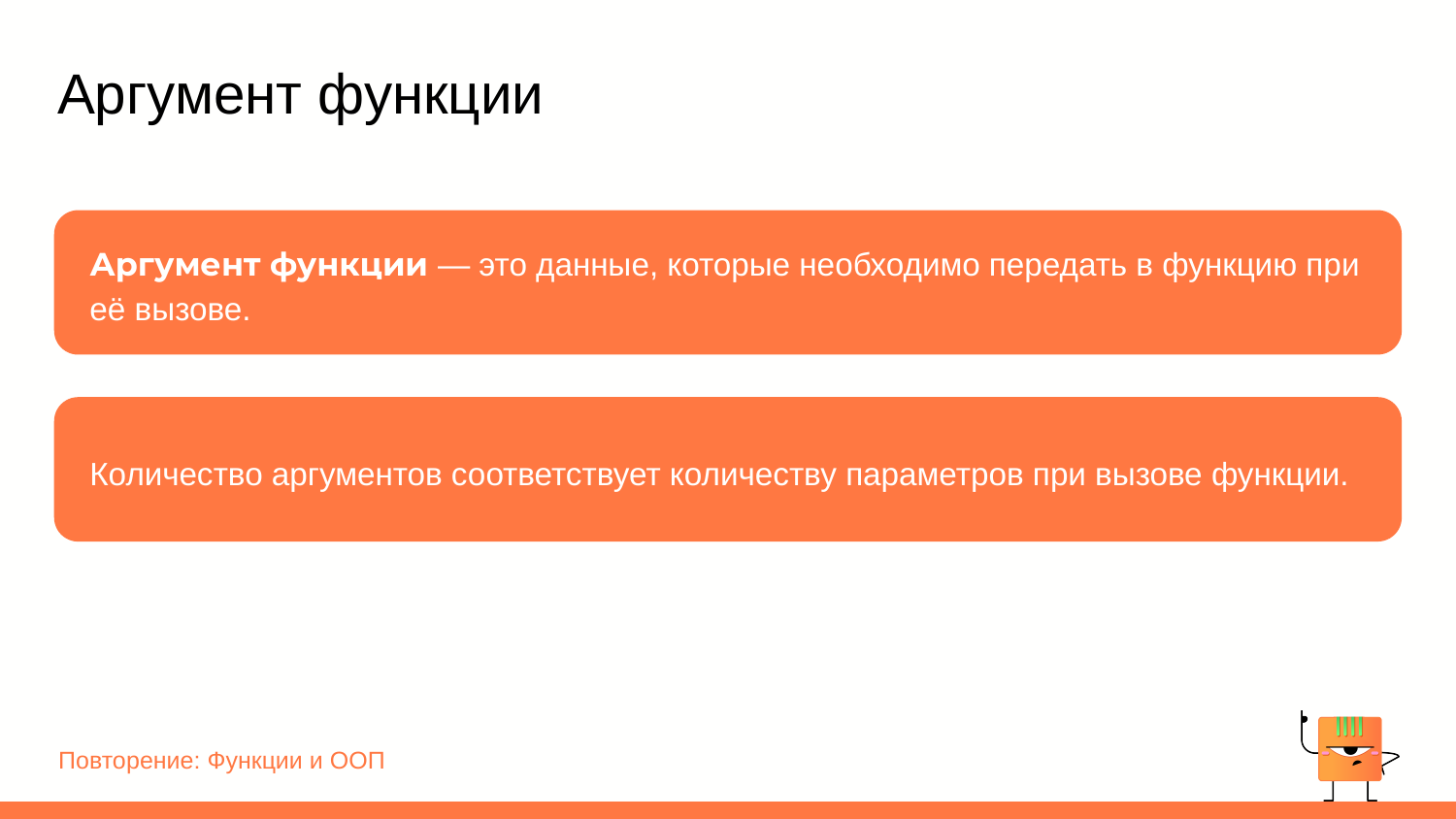

# Аргумент функции
Аргумент функции — это данные, которые необходимо передать в функцию при её вызове.
Количество аргументов соответствует количеству параметров при вызове функции.

Повторение: Функции и ООП